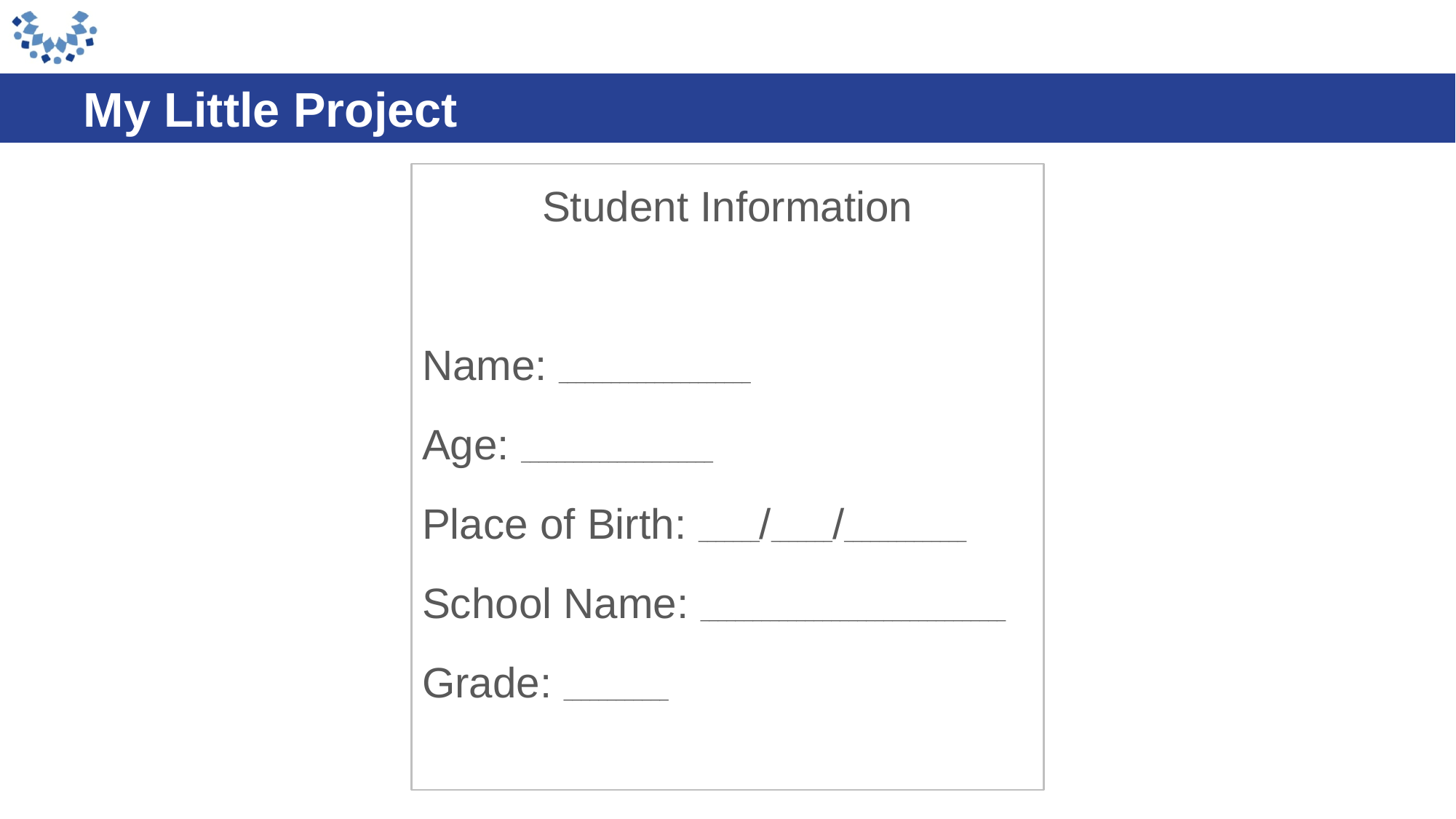

My Little Project
Student Information

Name: ______________________
Age: ______________________
Place of Birth: _______/_______/______________
School Name: ___________________________________
Grade: ____________